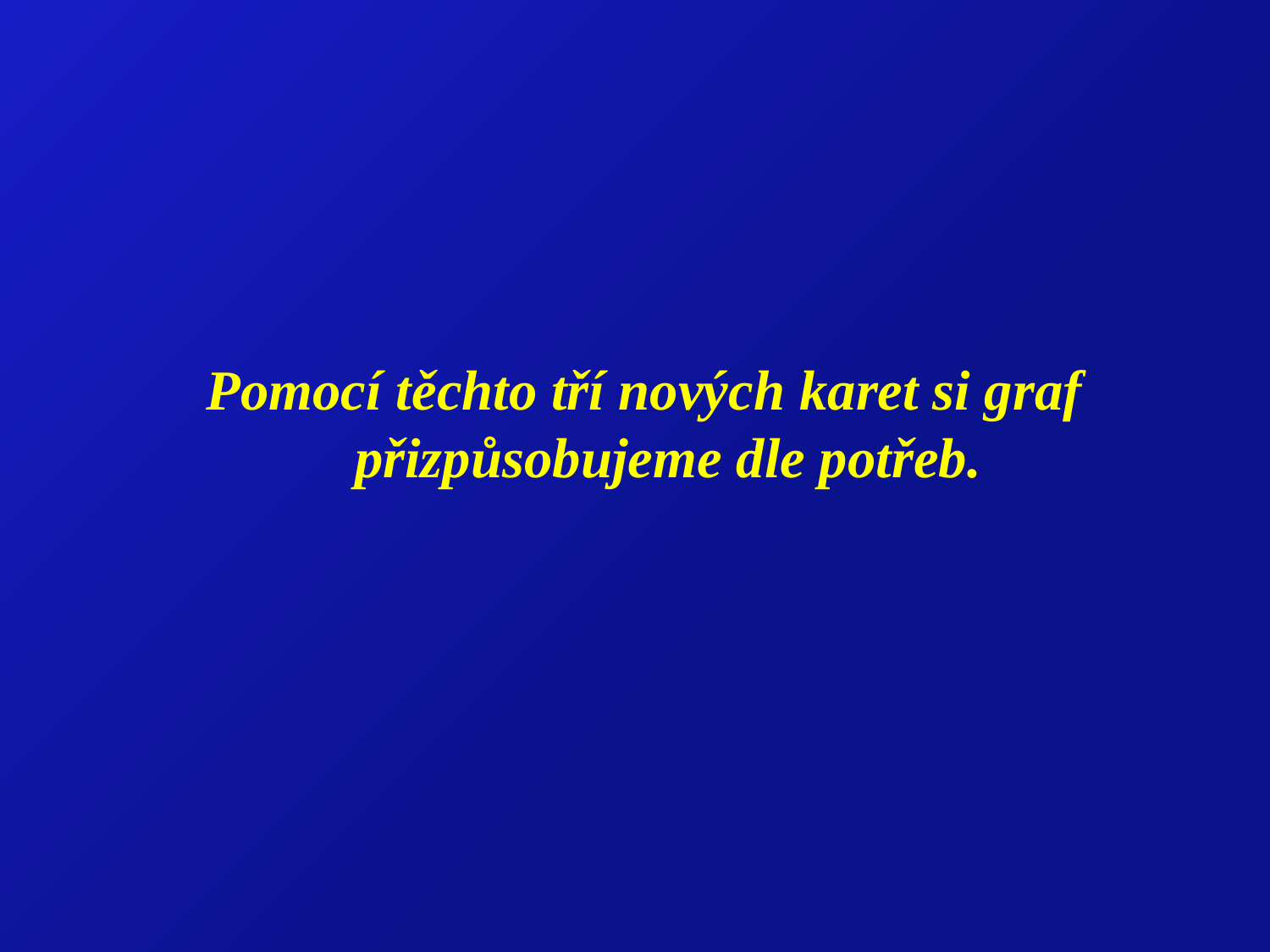

Pomocí těchto tří nových karet si graf přizpůsobujeme dle potřeb.